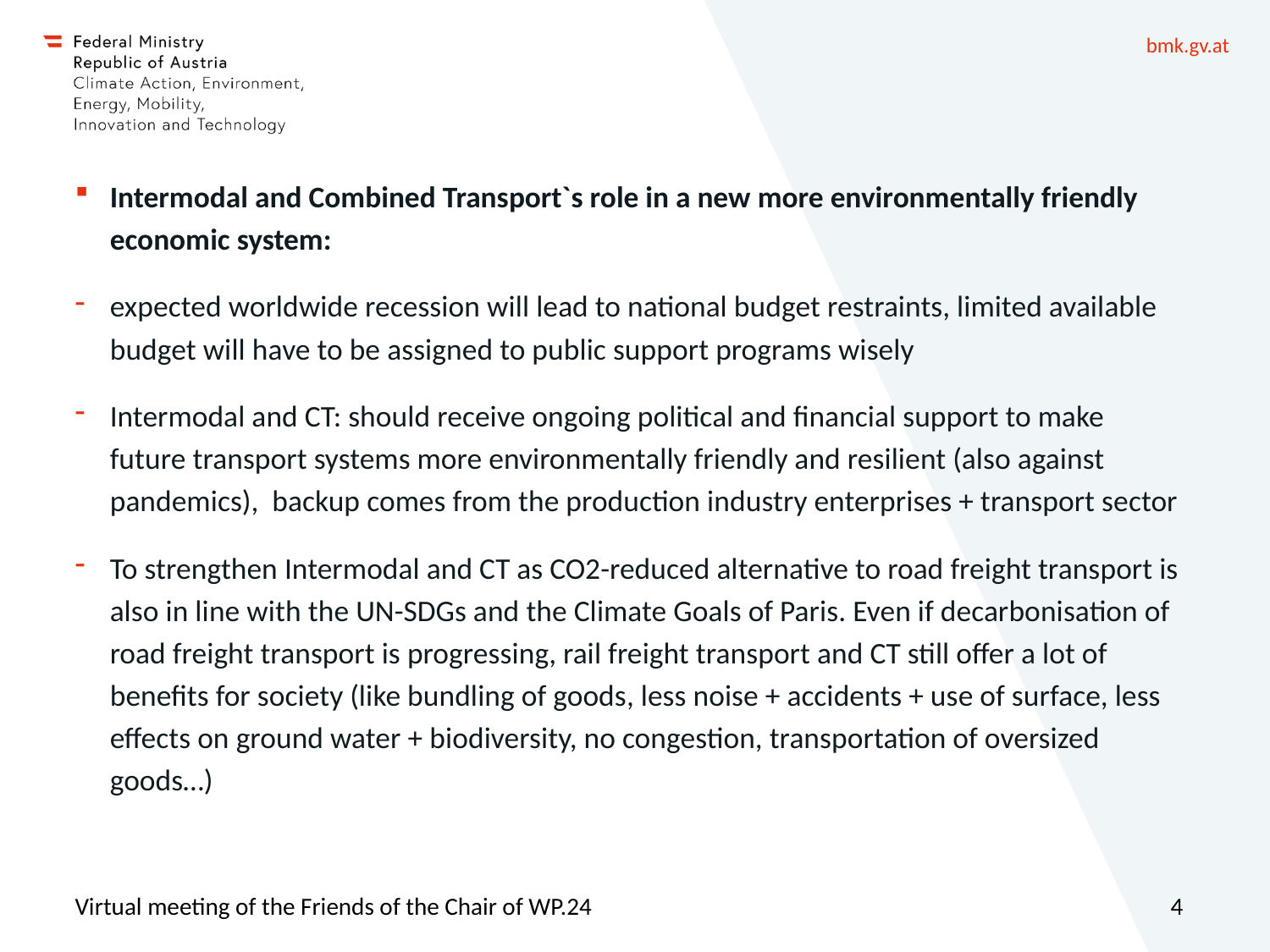

Intermodal and Combined Transport`s role in a new more environmentally friendly economic system:
expected worldwide recession will lead to national budget restraints, limited available budget will have to be assigned to public support programs wisely
Intermodal and CT: should receive ongoing political and financial support to make future transport systems more environmentally friendly and resilient (also against pandemics),  backup comes from the production industry enterprises + transport sector
To strengthen Intermodal and CT as CO2-reduced alternative to road freight transport is also in line with the UN-SDGs and the Climate Goals of Paris. Even if decarbonisation of road freight transport is progressing, rail freight transport and CT still offer a lot of benefits for society (like bundling of goods, less noise + accidents + use of surface, less effects on ground water + biodiversity, no congestion, transportation of oversized goods…)

Virtual meeting of the Friends of the Chair of WP.24
4